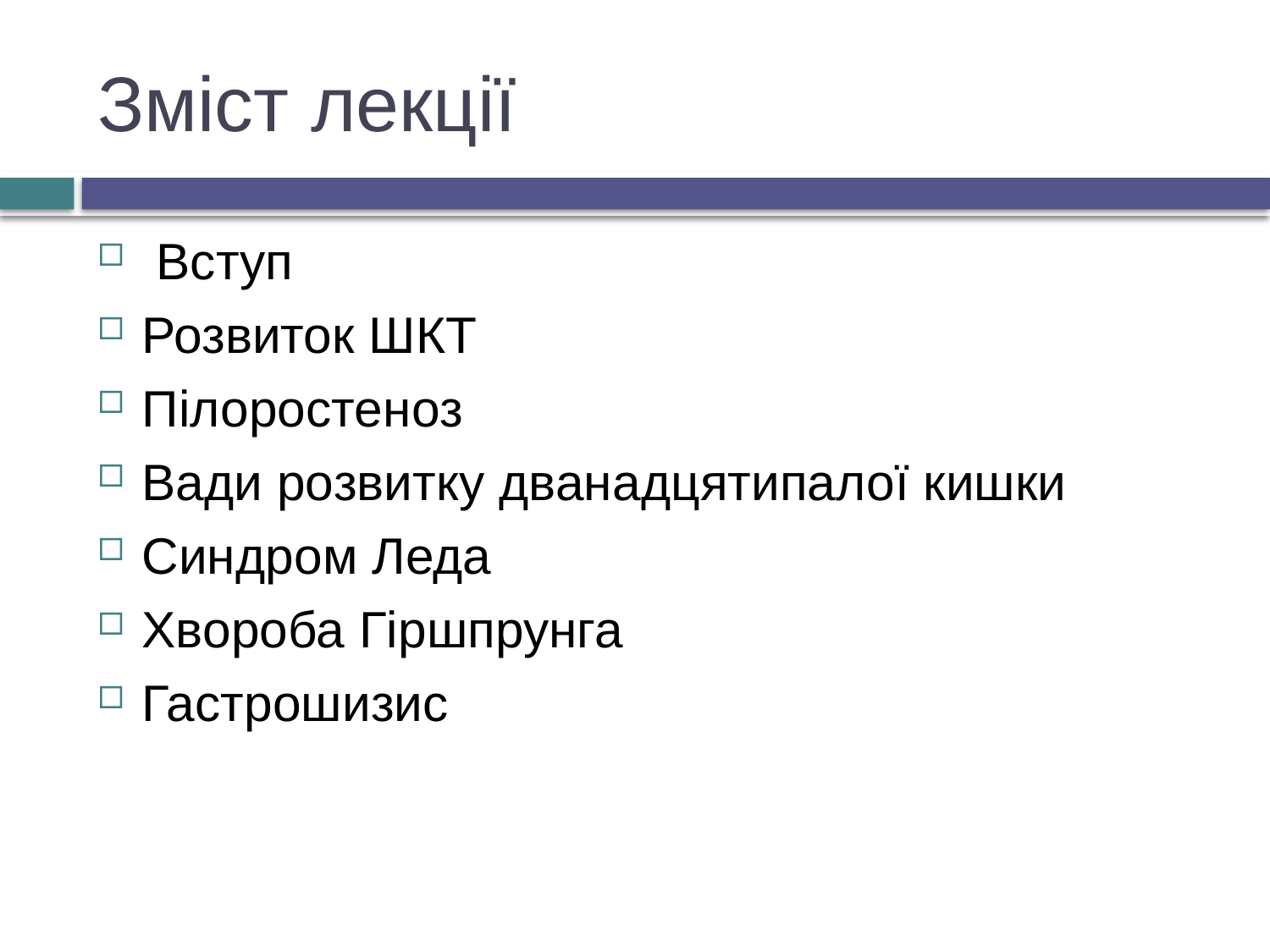

# Зміст лекції
 Вступ
Розвиток ШКТ
Пілоростеноз
Вади розвитку дванадцятипалої кишки
Синдром Леда
Хвороба Гіршпрунга
Гастрошизис